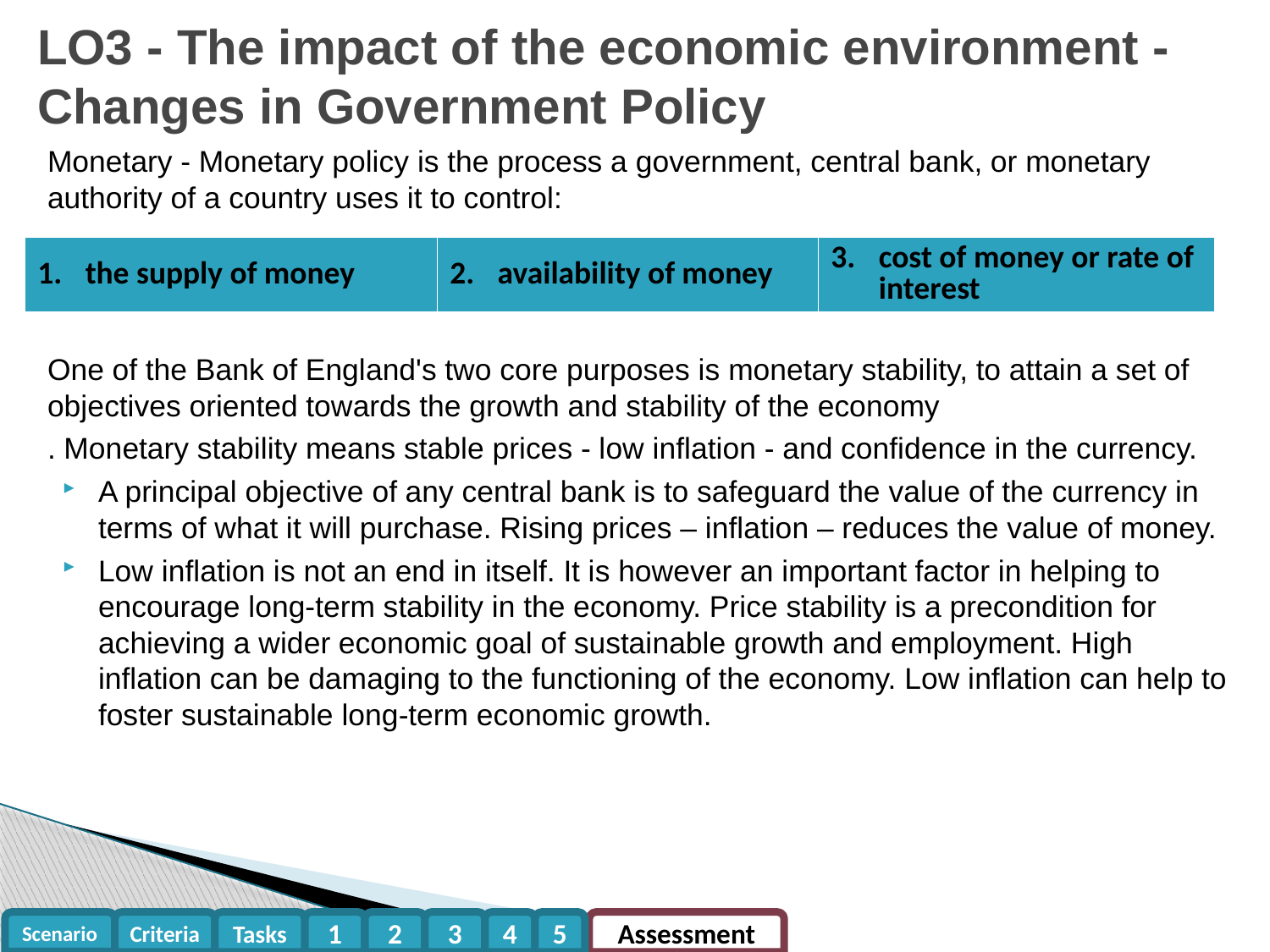

LO3 - The impact of the economic environment - Changes in Government Policy
Monetary - Monetary policy is the process a government, central bank, or monetary authority of a country uses it to control:

One of the Bank of England's two core purposes is monetary stability, to attain a set of objectives oriented towards the growth and stability of the economy
. Monetary stability means stable prices - low inflation - and confidence in the currency.
A principal objective of any central bank is to safeguard the value of the currency in terms of what it will purchase. Rising prices – inflation – reduces the value of money.
Low inflation is not an end in itself. It is however an important factor in helping to encourage long-term stability in the economy. Price stability is a precondition for achieving a wider economic goal of sustainable growth and employment. High inflation can be damaging to the functioning of the economy. Low inflation can help to foster sustainable long-term economic growth.
| the supply of money | availability of money | cost of money or rate of interest |
| --- | --- | --- |